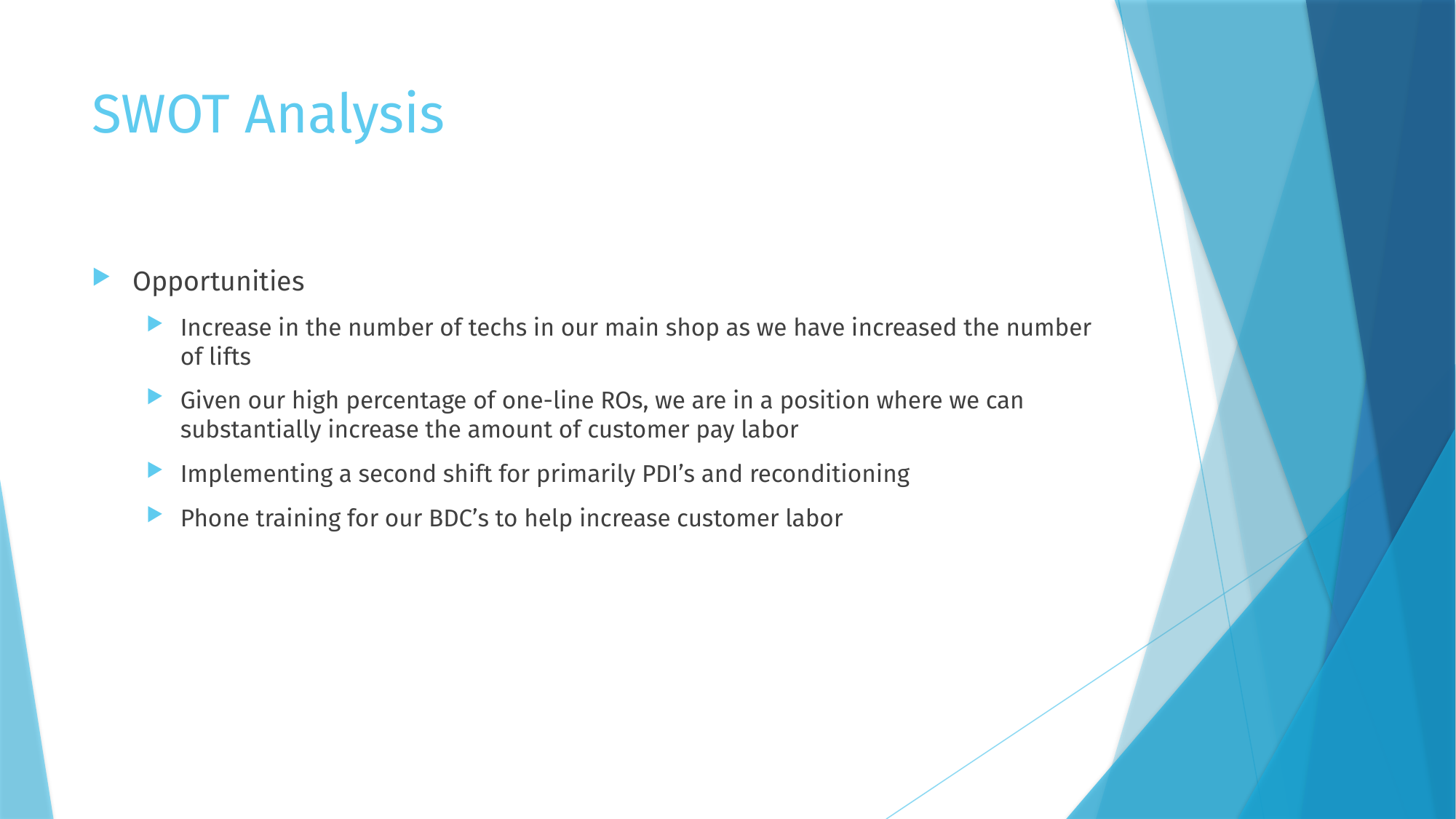

# SWOT Analysis
Opportunities
Increase in the number of techs in our main shop as we have increased the number of lifts
Given our high percentage of one-line ROs, we are in a position where we can substantially increase the amount of customer pay labor
Implementing a second shift for primarily PDI’s and reconditioning
Phone training for our BDC’s to help increase customer labor